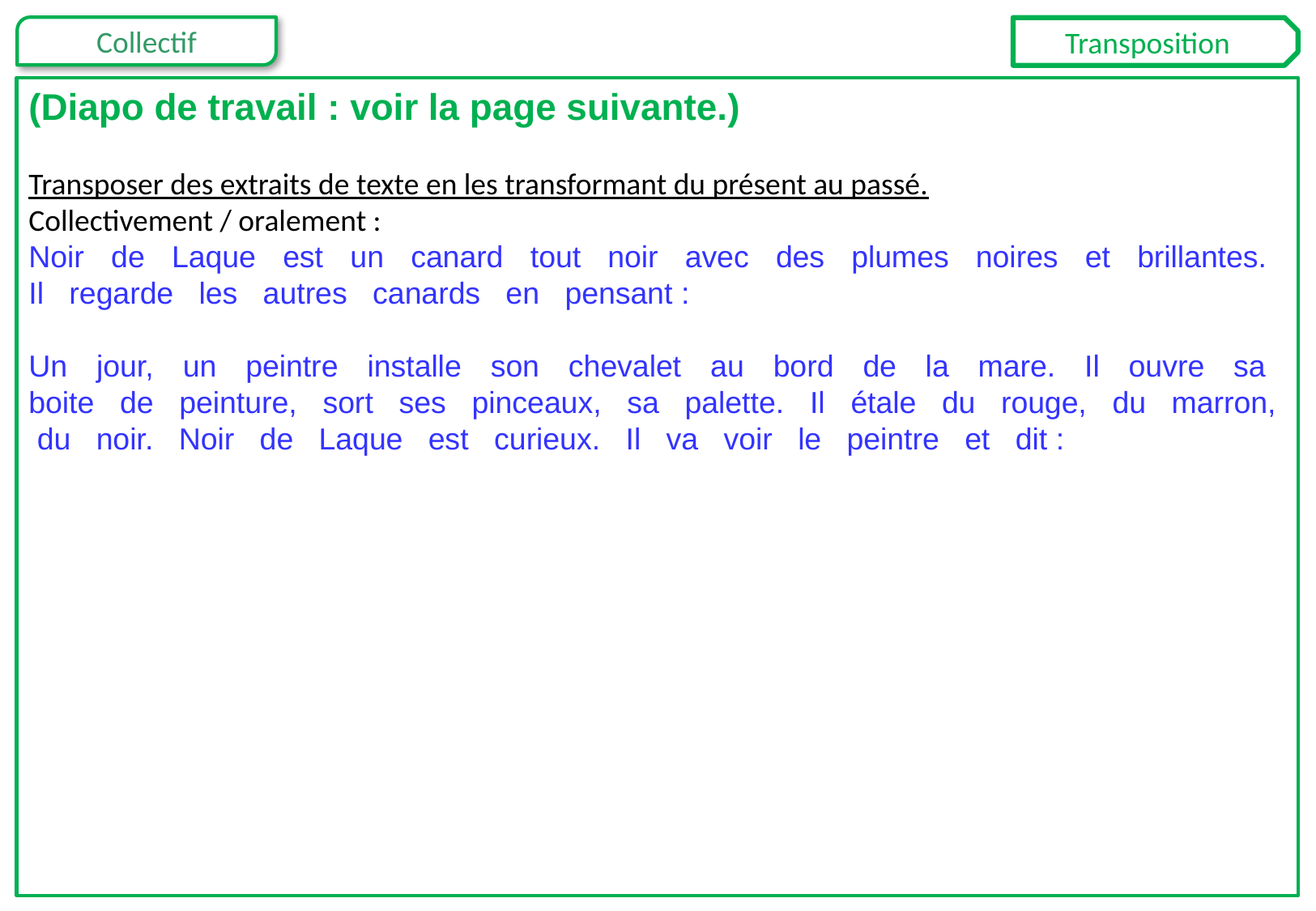

Transposition
(Diapo de travail : voir la page suivante.)

Transposer des extraits de texte en les transformant du présent au passé.
Collectivement / oralement :
Noir   de   Laque   est   un   canard   tout   noir   avec   des   plumes   noires   et   brillantes.   Il   regarde   les   autres   canards   en   pensant :

Un   jour,   un   peintre   installe   son   chevalet   au   bord   de   la   mare.   Il   ouvre   sa   boite   de   peinture,   sort   ses   pinceaux,   sa   palette.   Il   étale   du   rouge,   du   marron,   du   noir.   Noir   de   Laque   est   curieux.   Il   va   voir   le   peintre   et   dit :